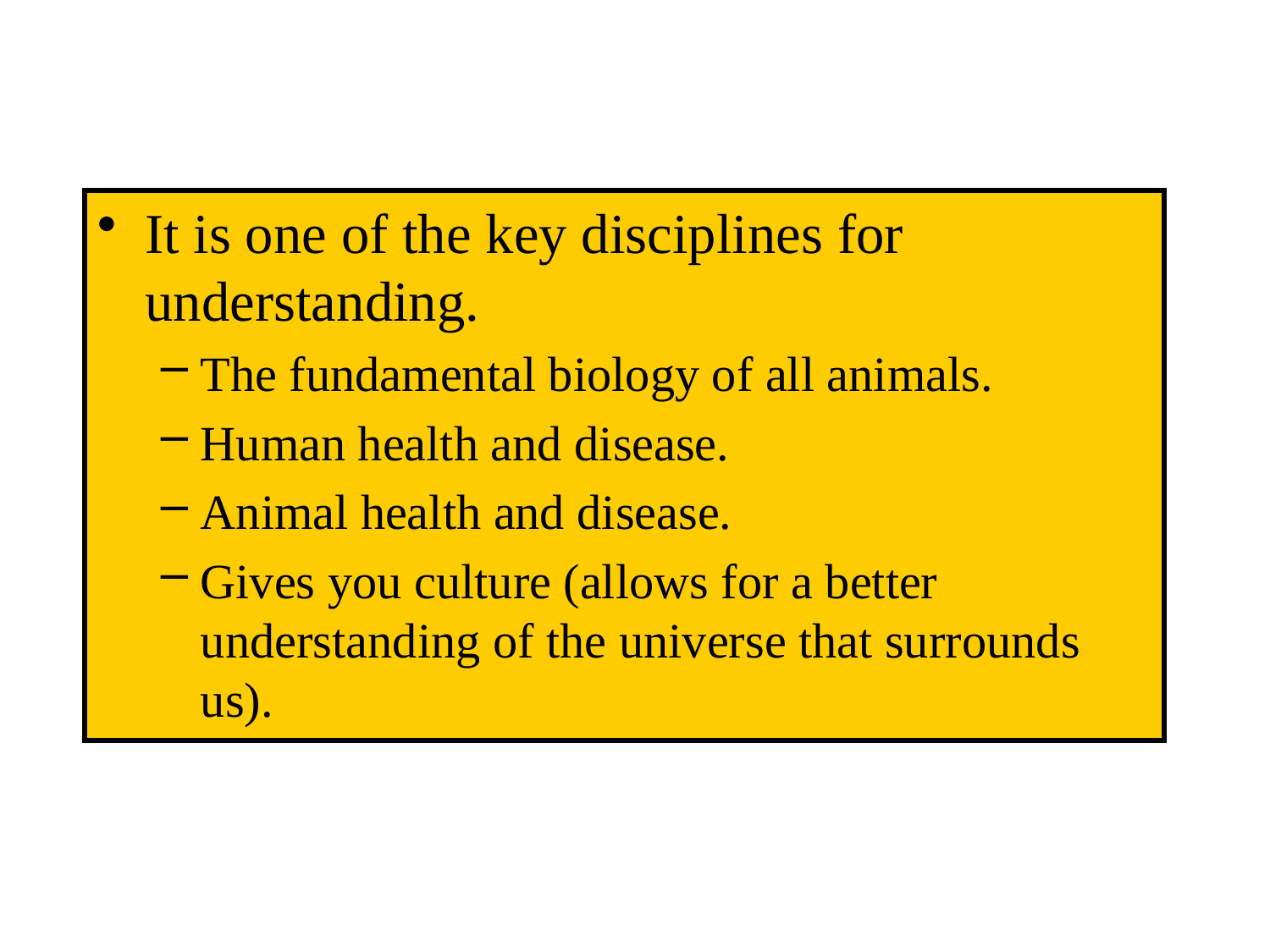

#
It is one of the key disciplines for understanding.
The fundamental biology of all animals.
Human health and disease.
Animal health and disease.
Gives you culture (allows for a better understanding of the universe that surrounds us).